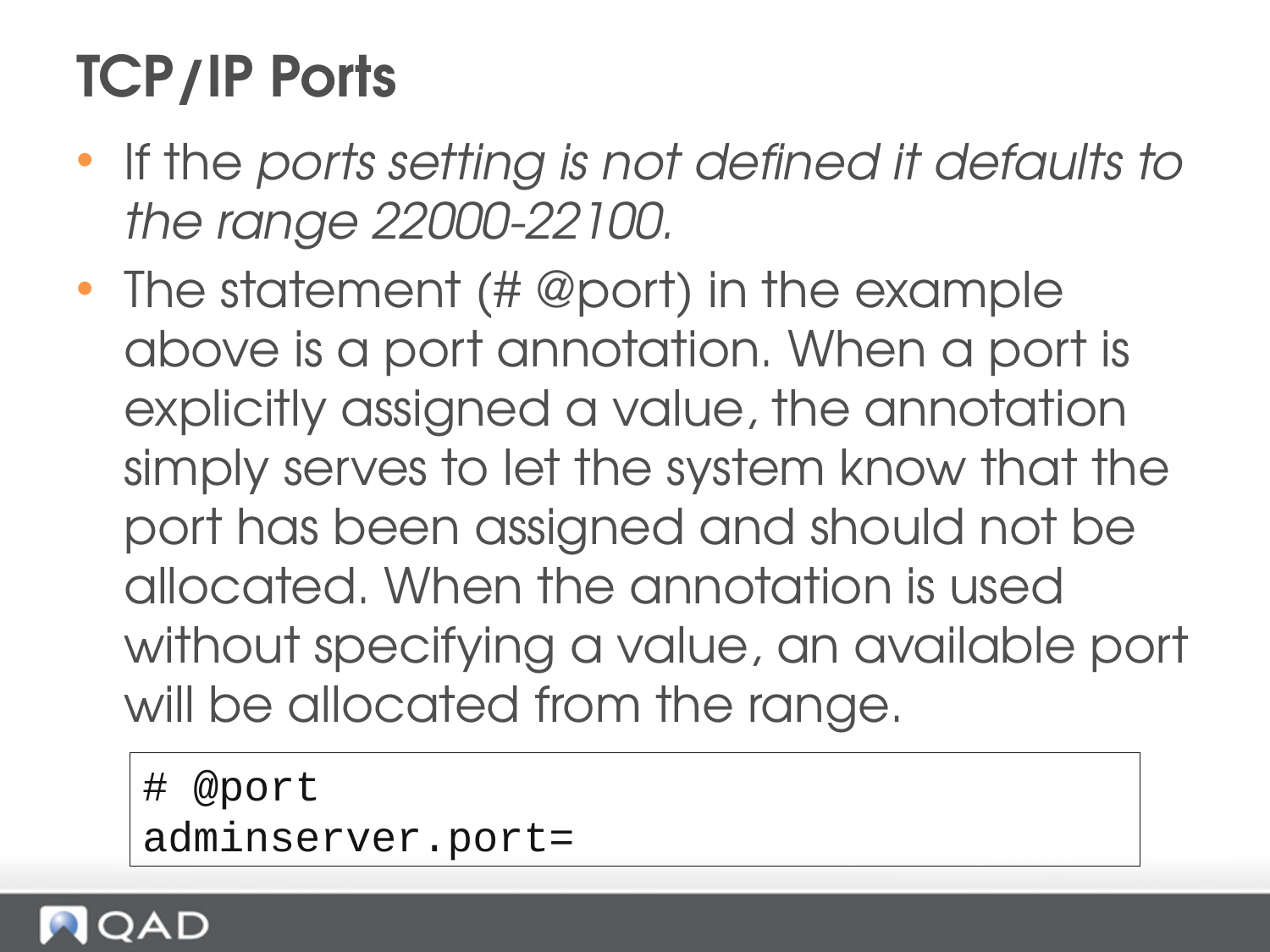

# TCP/IP Ports
If the ports setting is not defined it defaults to the range 22000-22100.
The statement (# @port) in the example above is a port annotation. When a port is explicitly assigned a value, the annotation simply serves to let the system know that the port has been assigned and should not be allocated. When the annotation is used without specifying a value, an available port will be allocated from the range.
# @port
adminserver.port=